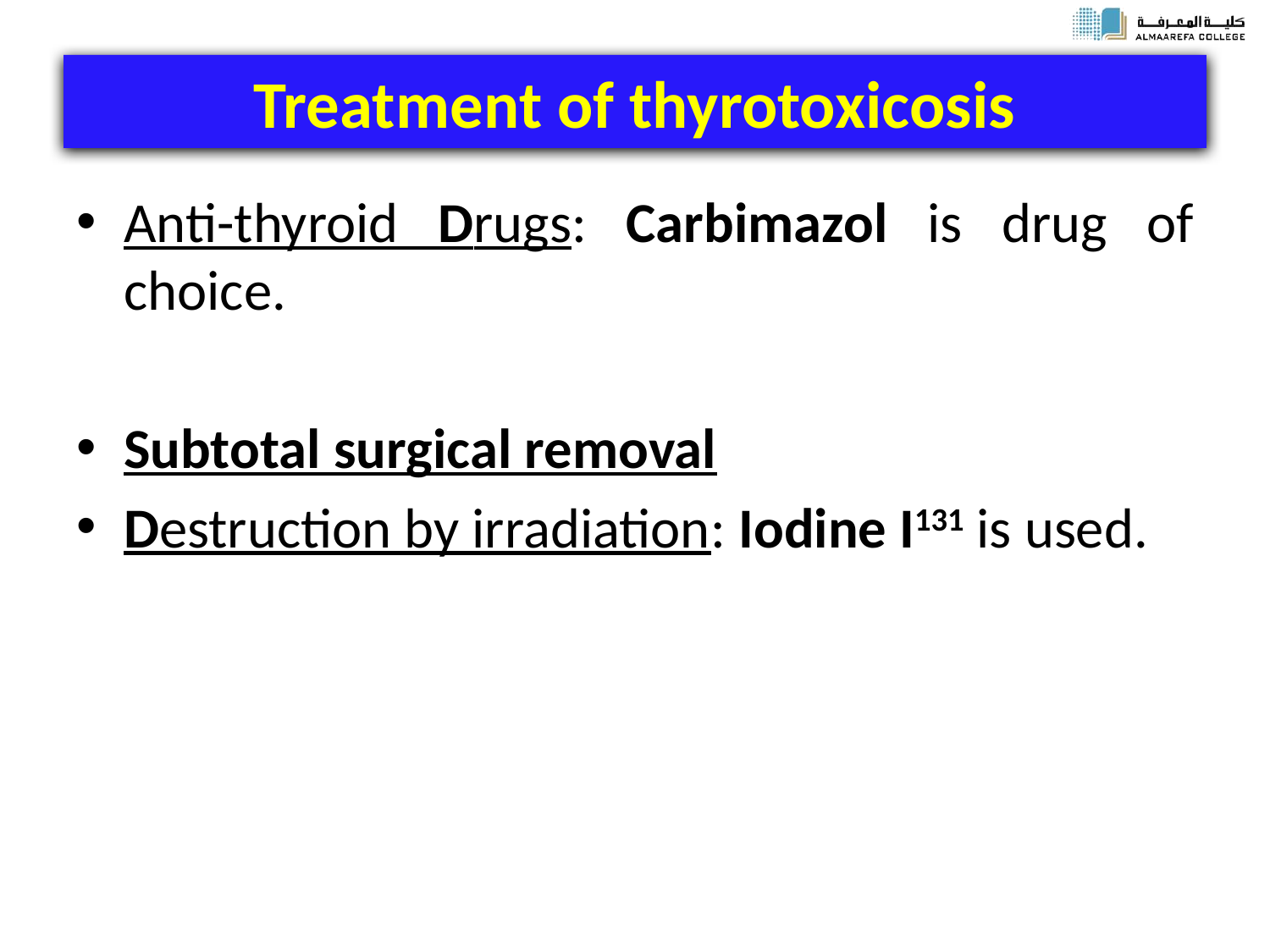

# Treatment of thyrotoxicosis
Anti-thyroid Drugs: Carbimazol is drug of choice.

Subtotal surgical removal
Destruction by irradiation: Iodine I131 is used.